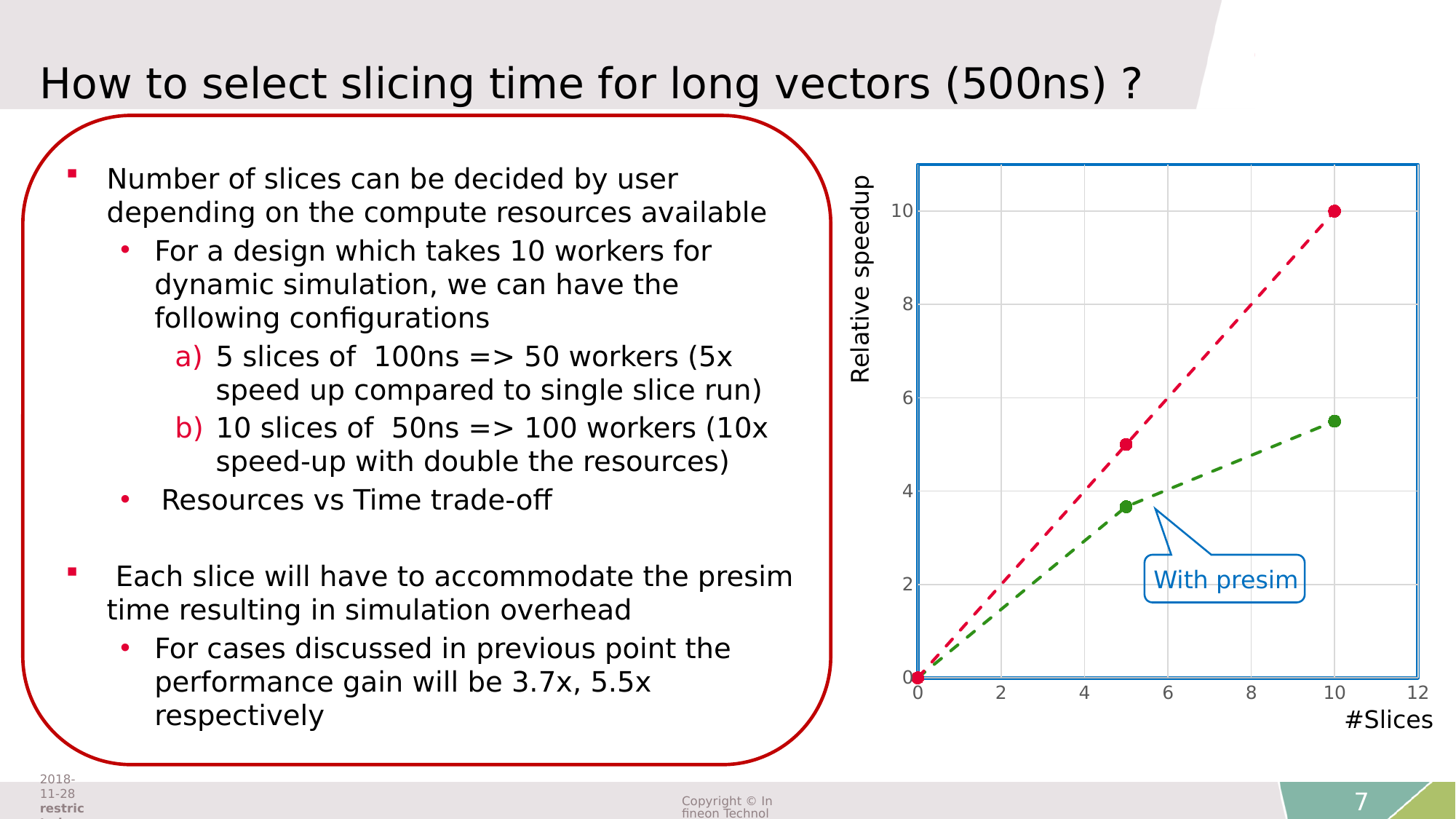

# How to select slicing time for long vectors (500ns) ?

### Chart

| Category | Y-Values | Y-Values2 |
|---|---|---|
Number of slices can be decided by user depending on the compute resources available
For a design which takes 10 workers for dynamic simulation, we can have the following configurations
5 slices of  100ns => 50 workers (5x speed up compared to single slice run)
10 slices of  50ns => 100 workers (10x speed-up with double the resources)
Resources vs Time trade-off

 Each slice will have to accommodate the presim time resulting in simulation overhead
For cases discussed in previous point the performance gain will be 3.7x, 5.5x respectively
Relative speedup

With presim
#Slices
2018-11-28   restricted
Copyright © Infineon Technologies AG 2018. All rights reserved.
7